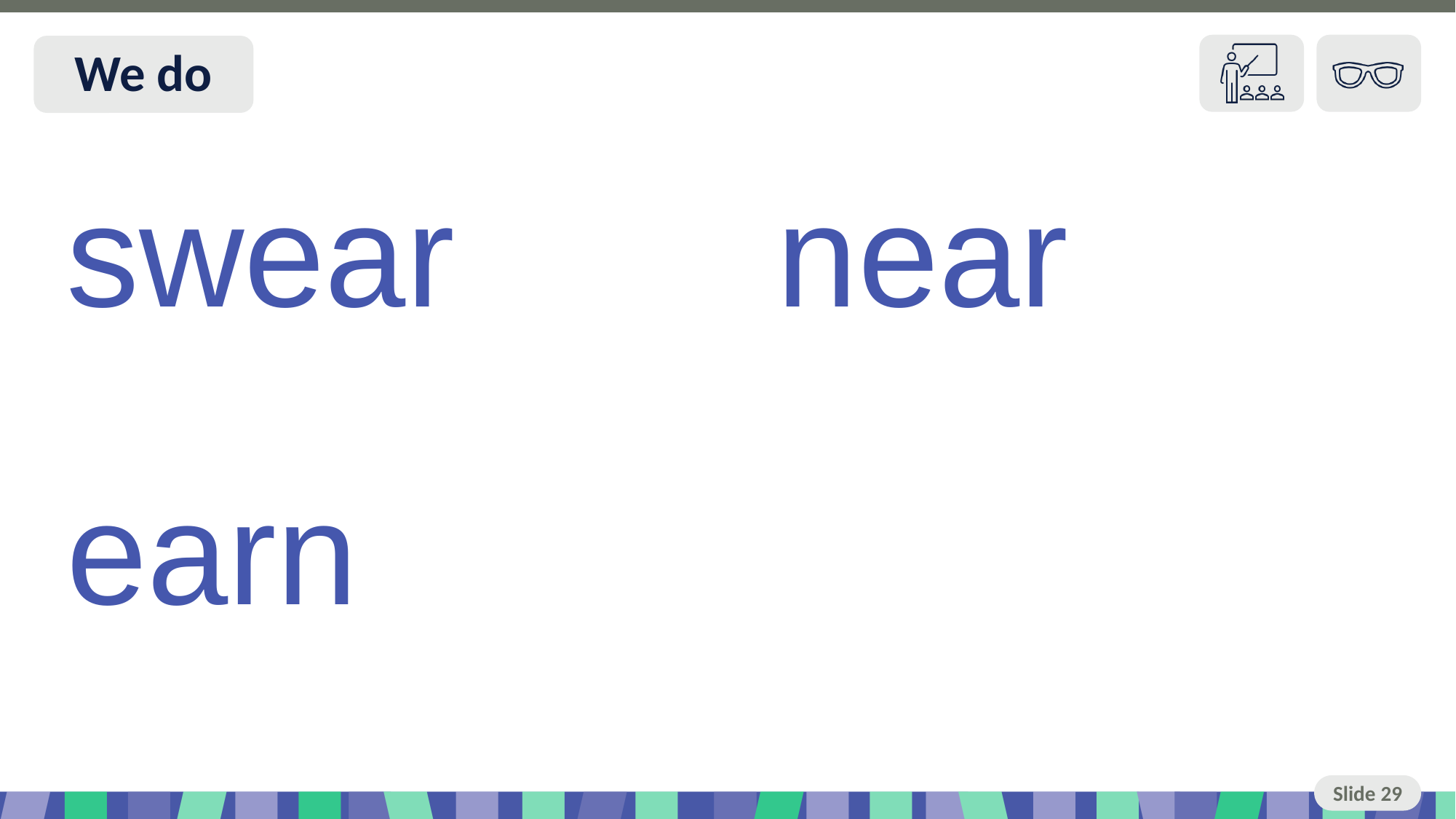

# Slide 29 We do
swear        near
earn